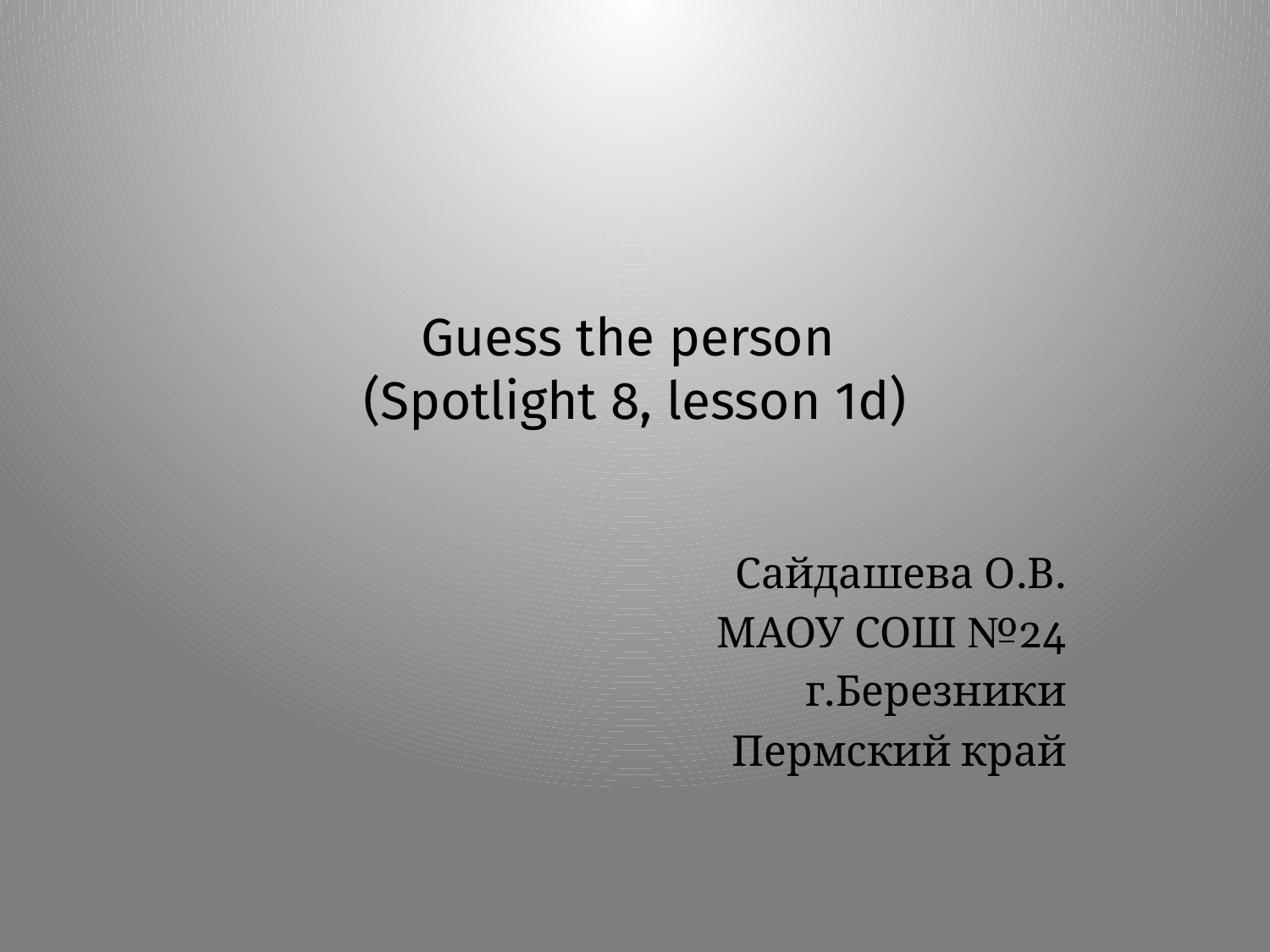

# Guess the person (Spotlight 8, lesson 1d)
Сайдашева О.В.
МАОУ СОШ №24
г.Березники
Пермский край